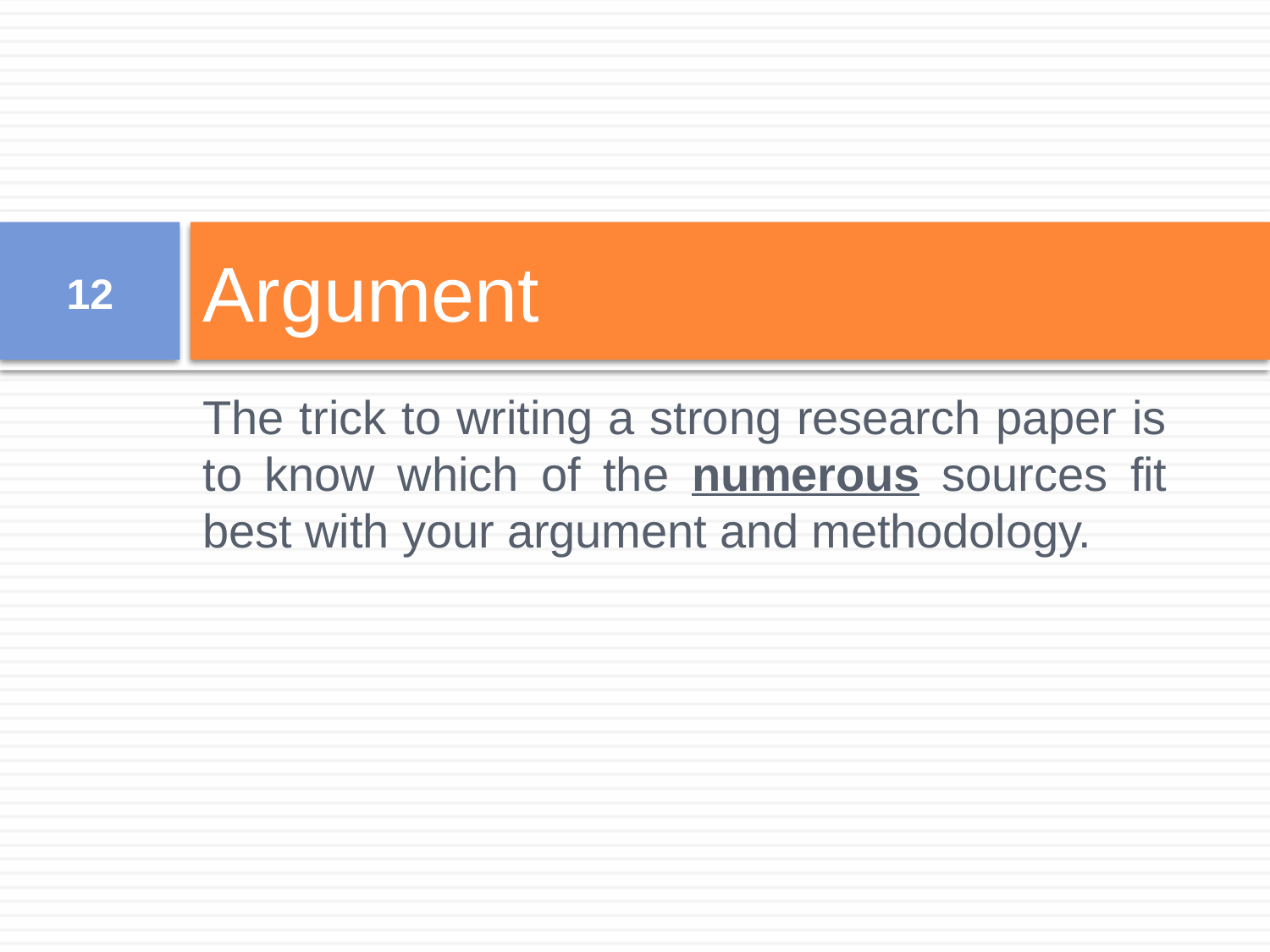

# Argument
12
The trick to writing a strong research paper is to know which of the numerous sources fit best with your argument and methodology.